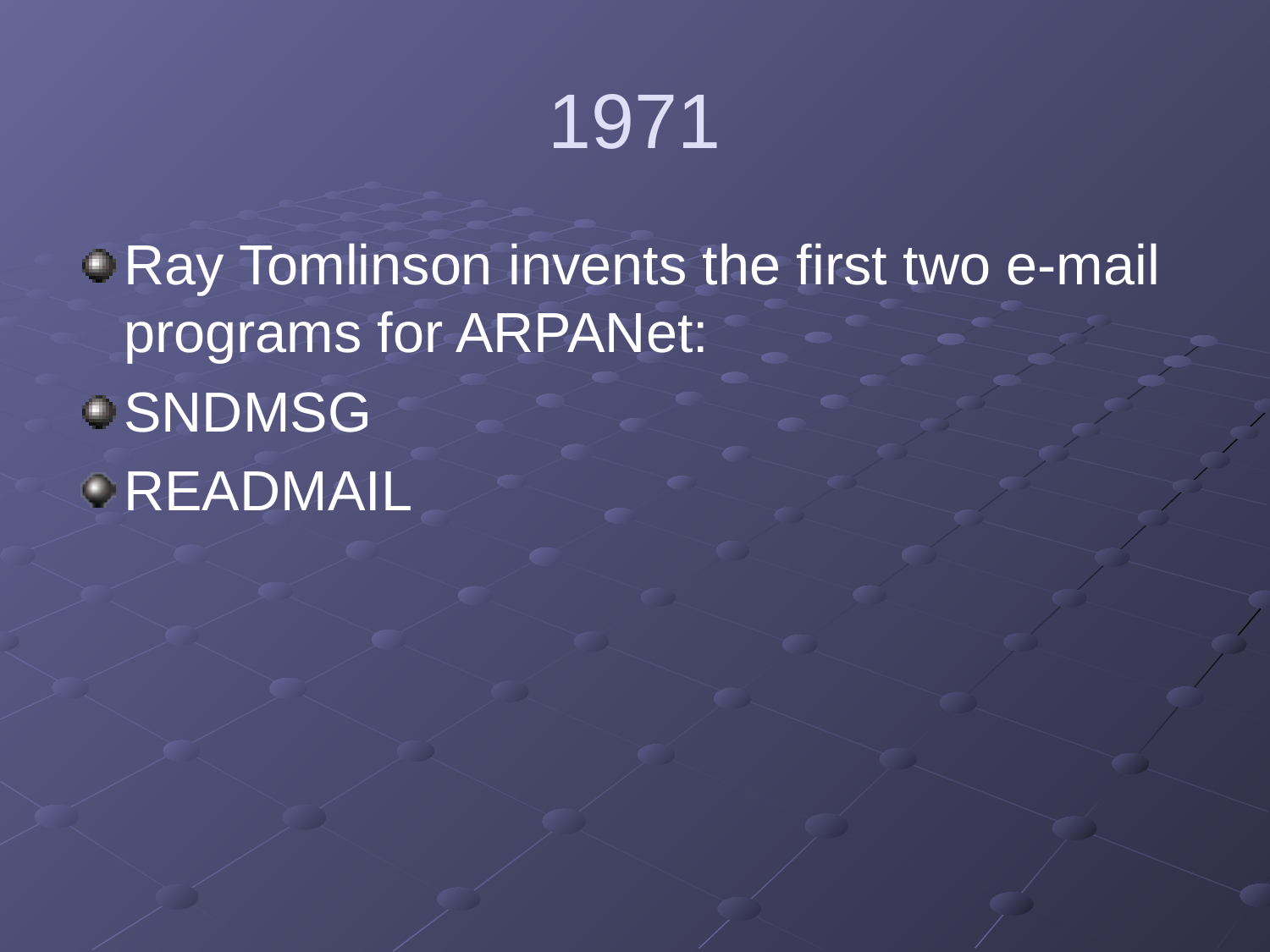

# 1971
Ray Tomlinson invents the first two e-mail programs for ARPANet:
SNDMSG
READMAIL